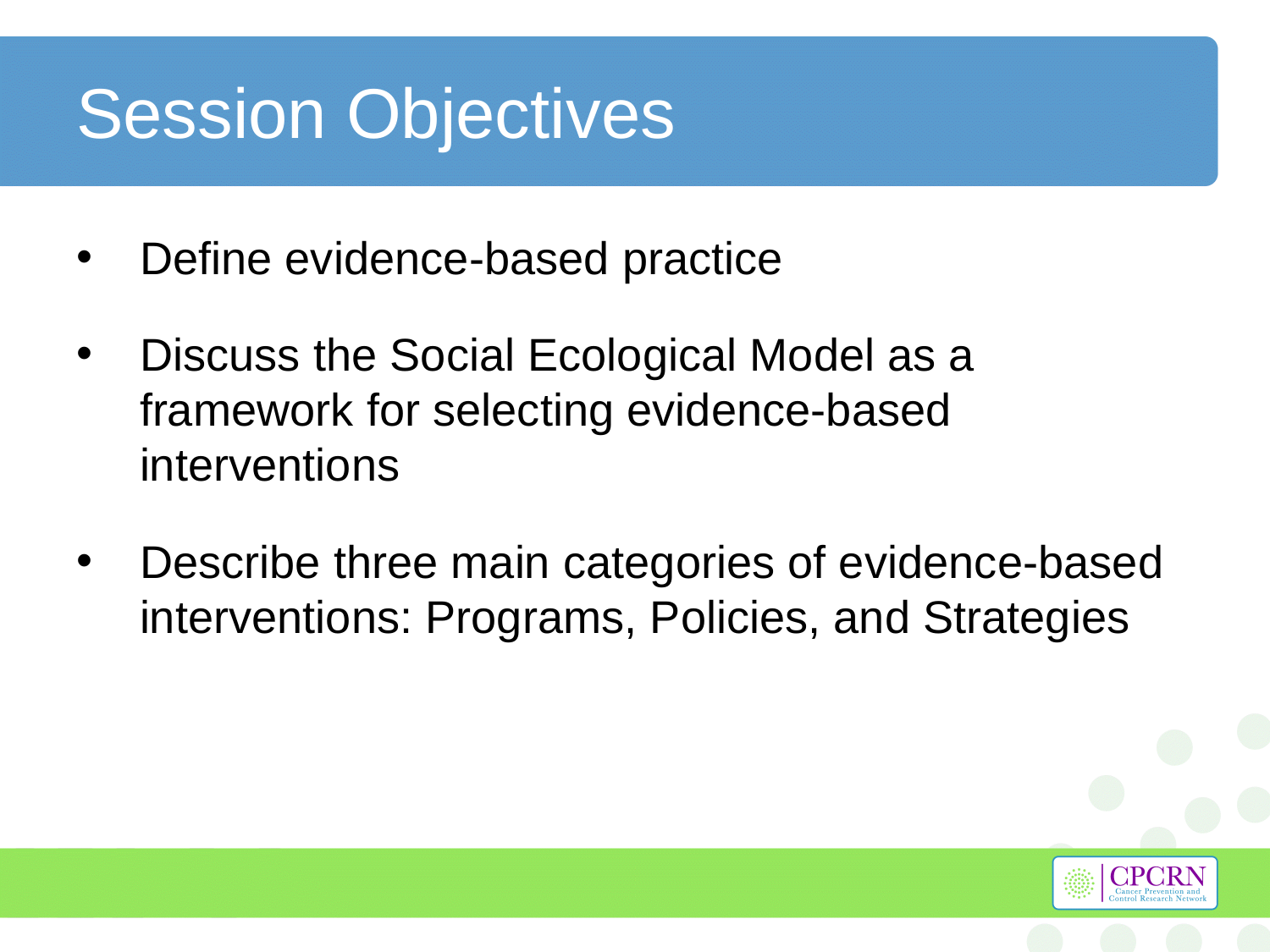

# Session Objectives
Define evidence-based practice
Discuss the Social Ecological Model as a framework for selecting evidence-based interventions
Describe three main categories of evidence-based interventions: Programs, Policies, and Strategies